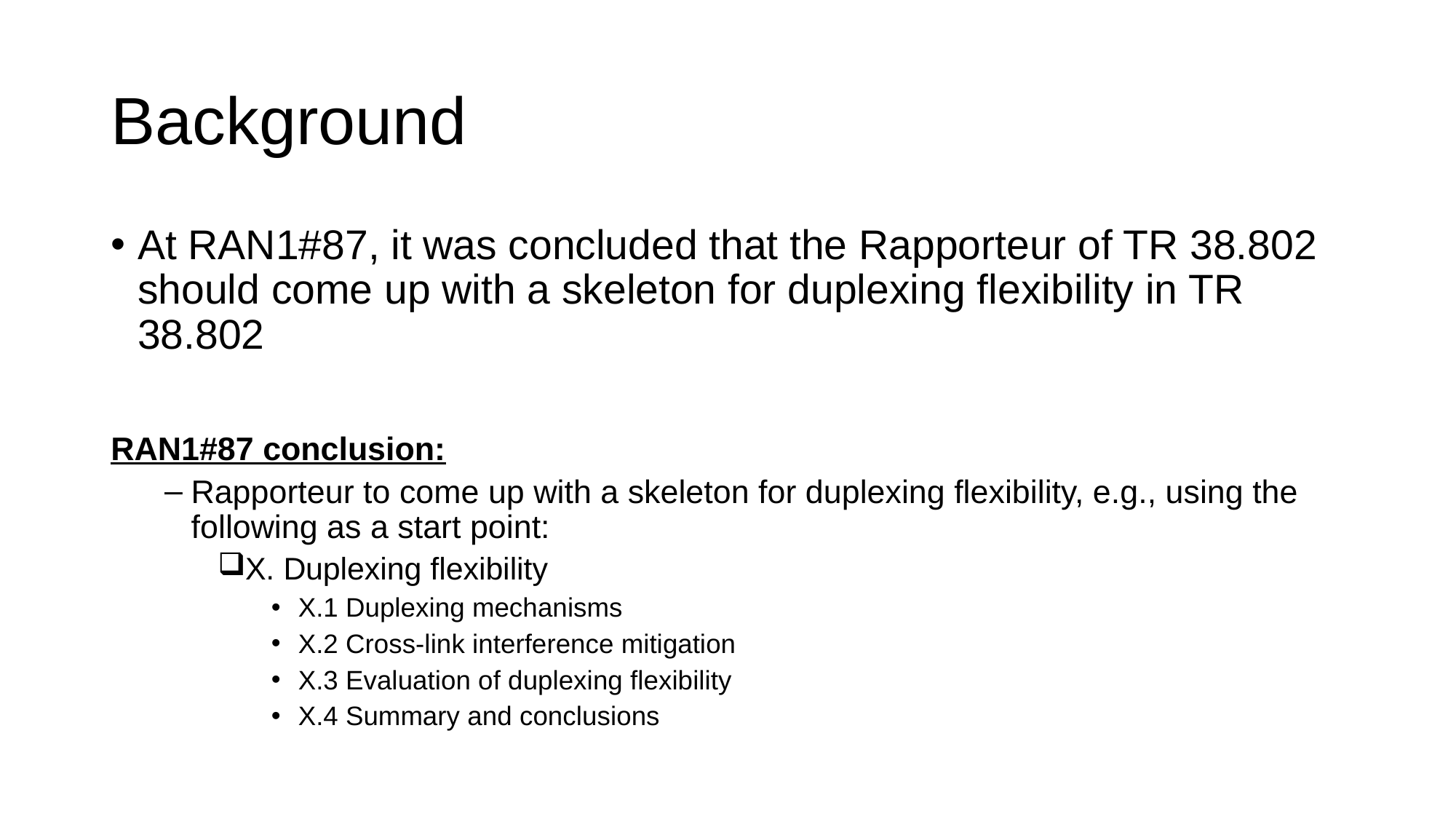

# Background
At RAN1#87, it was concluded that the Rapporteur of TR 38.802 should come up with a skeleton for duplexing flexibility in TR 38.802

RAN1#87 conclusion:
Rapporteur to come up with a skeleton for duplexing flexibility, e.g., using the following as a start point:
X. Duplexing flexibility
X.1 Duplexing mechanisms
X.2 Cross-link interference mitigation
X.3 Evaluation of duplexing flexibility
X.4 Summary and conclusions